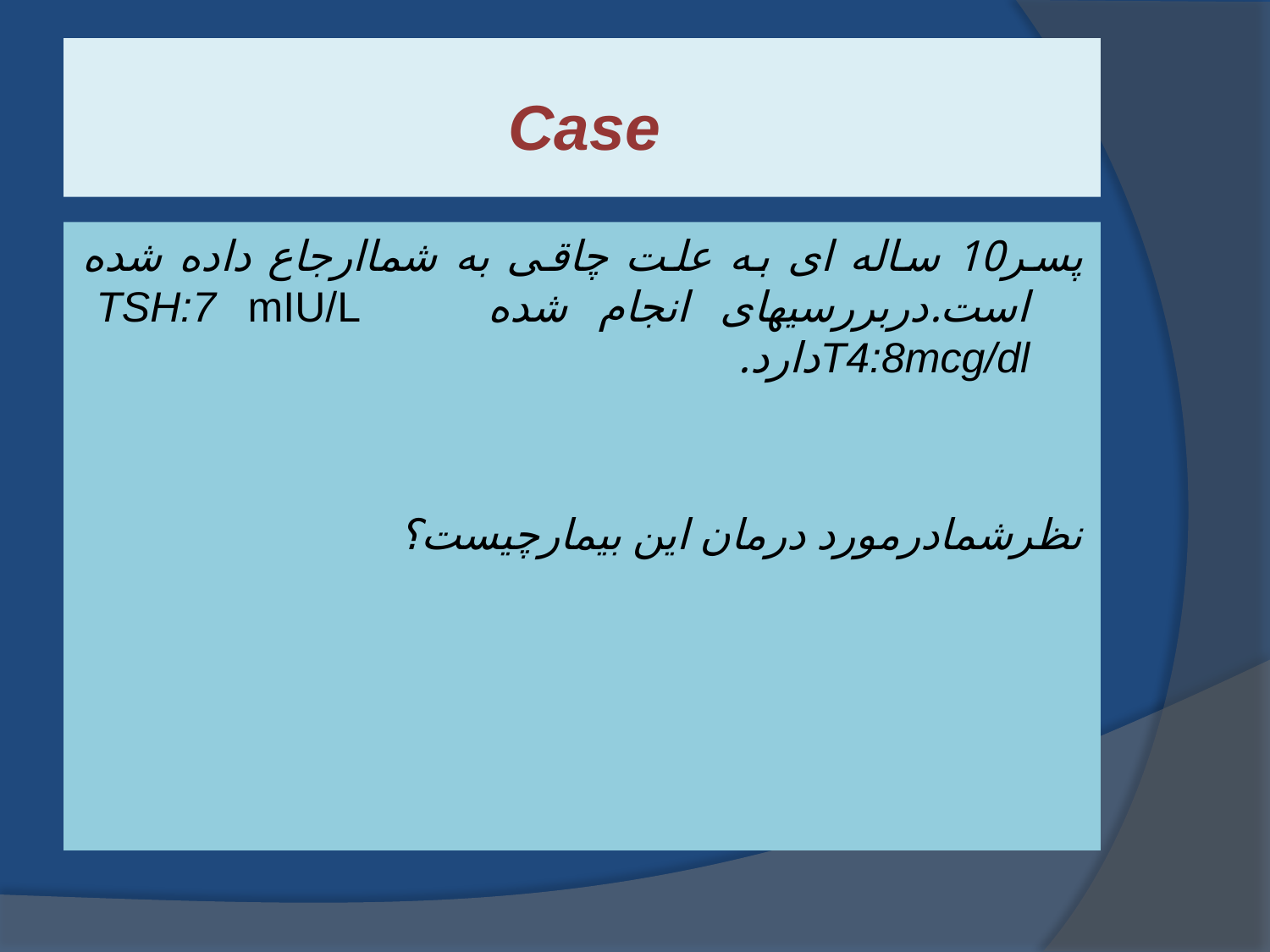

# Case
پسر10 ساله ای به علت چاقی به شماارجاع داده شده است.دربررسیهای انجام شده TSH:7 mIU/L    T4:8mcg/dlدارد.

نظرشمادرمورد درمان این بیمارچیست؟